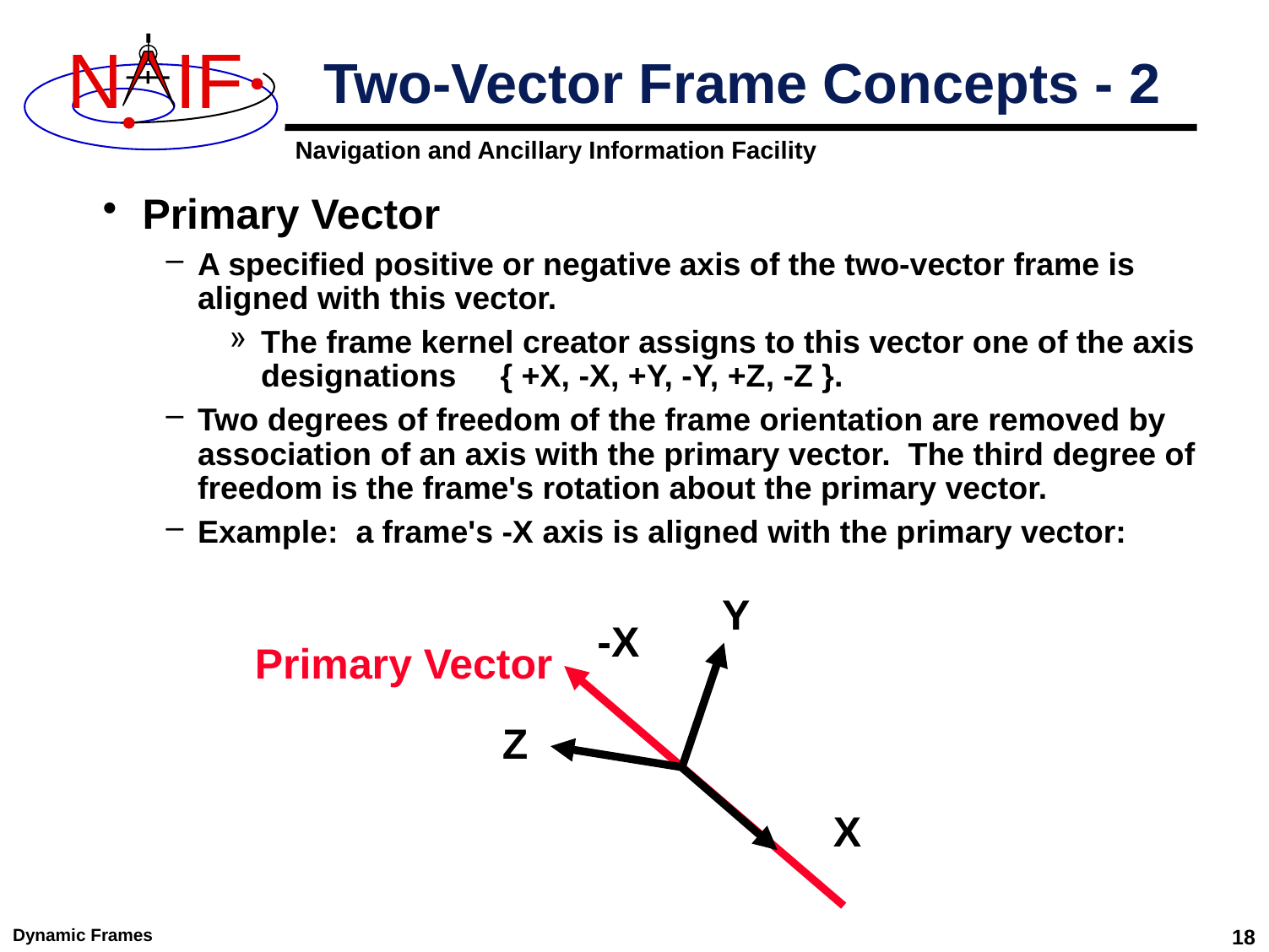

# Two-Vector Frame Concepts - 2
Primary Vector
A specified positive or negative axis of the two-vector frame is aligned with this vector.
The frame kernel creator assigns to this vector one of the axis designations     { +X, -X, +Y, -Y, +Z, -Z }.
Two degrees of freedom of the frame orientation are removed by association of an axis with the primary vector.  The third degree of freedom is the frame's rotation about the primary vector.
Example:  a frame's -X axis is aligned with the primary vector:

Y
-X
Primary Vector

Z

X
Dynamic Frames
18